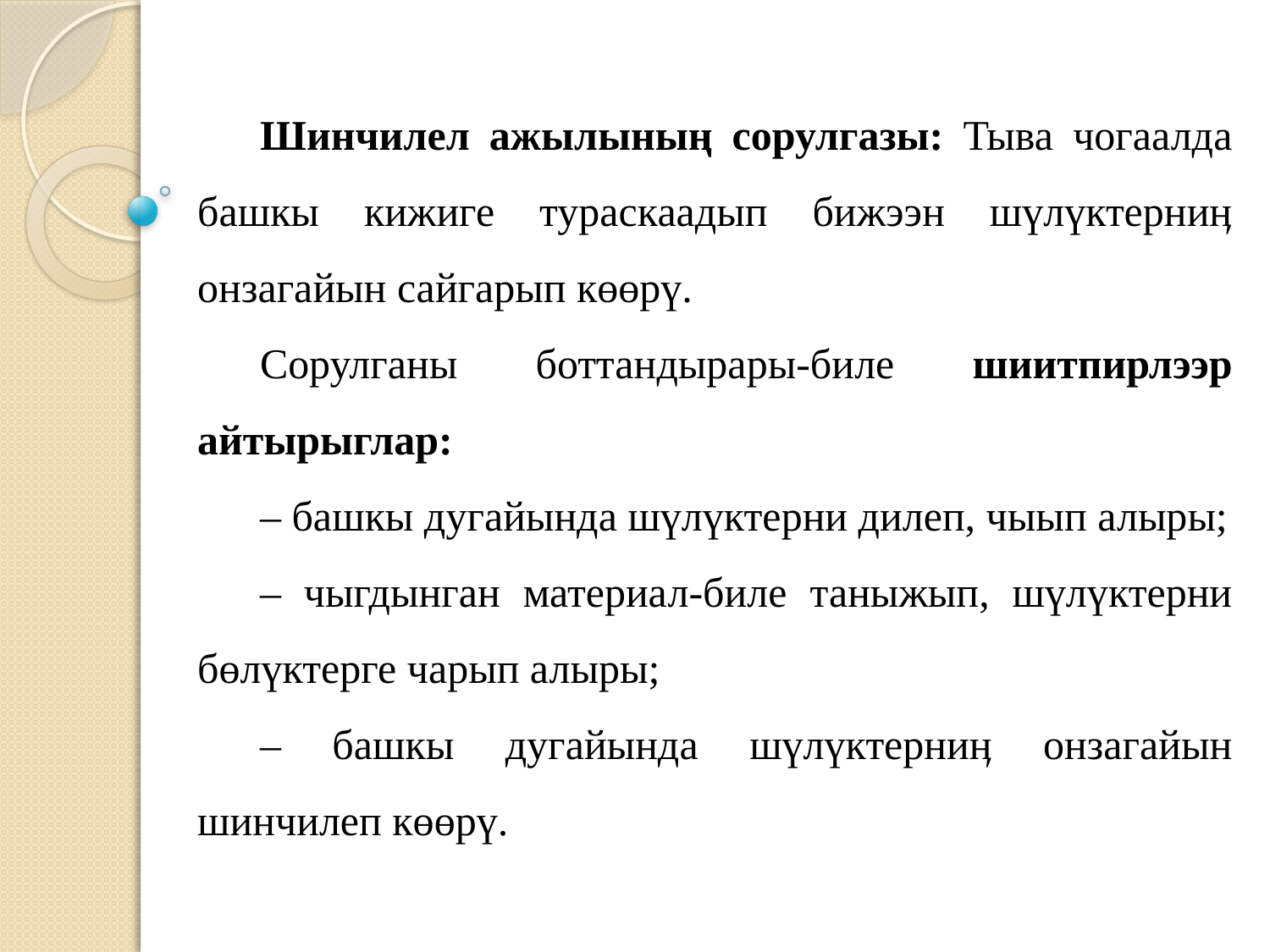

Шинчилел ажылының сорулгазы: Тыва чогаалда башкы кижиге тураскаадып бижээн шүлүктерниӊ онзагайын сайгарып көөрү.
Сорулганы боттандырары-биле шиитпирлээр айтырыглар:
– башкы дугайында шүлүктерни дилеп, чыып алыры;
– чыгдынган материал-биле таныжып, шүлүктерни бөлүктерге чарып алыры;
– башкы дугайында шүлүктерниӊ онзагайын шинчилеп көөрү.